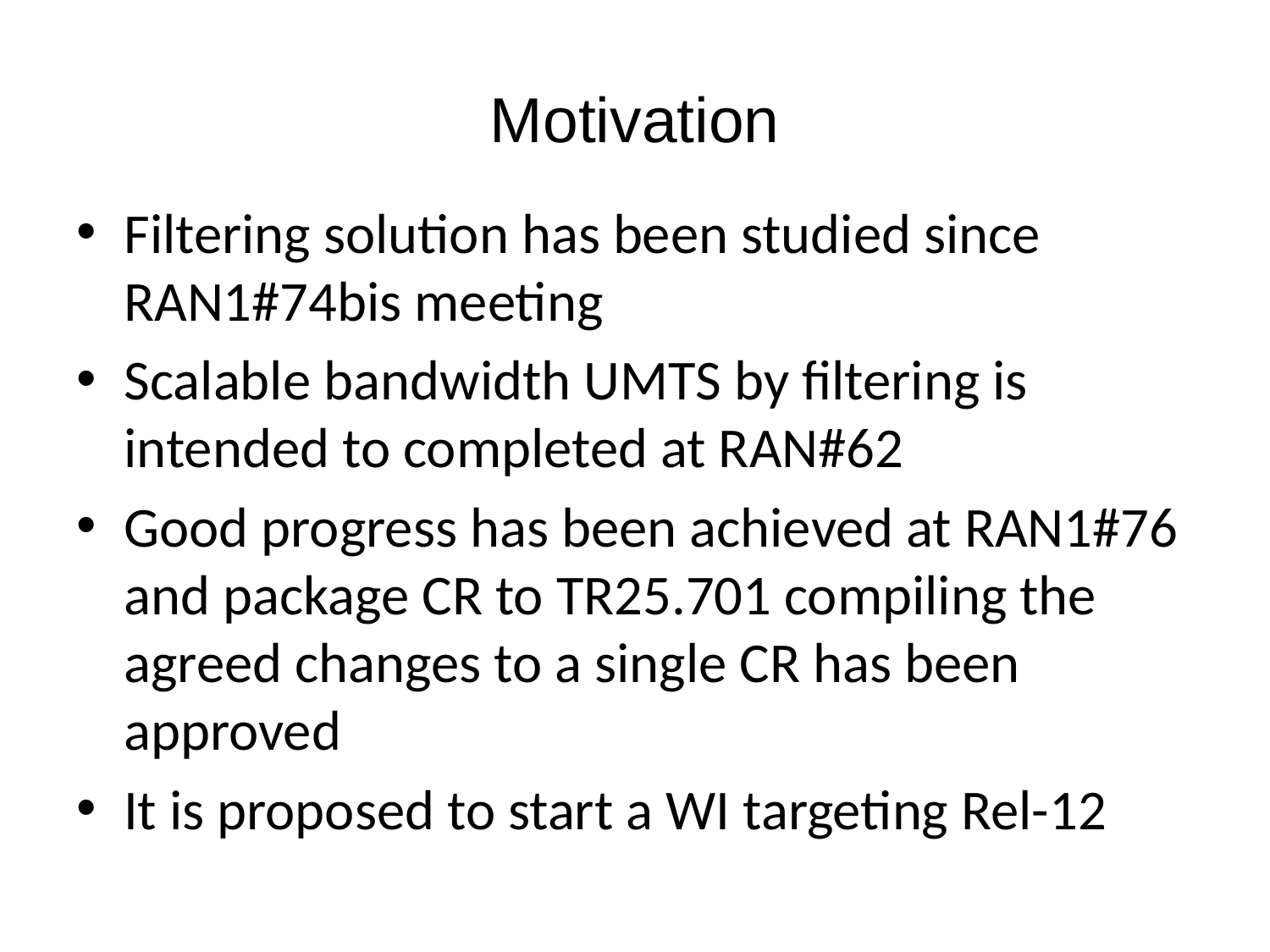

# Motivation
Filtering solution has been studied since RAN1#74bis meeting
Scalable bandwidth UMTS by filtering is intended to completed at RAN#62
Good progress has been achieved at RAN1#76 and package CR to TR25.701 compiling the agreed changes to a single CR has been approved
It is proposed to start a WI targeting Rel-12